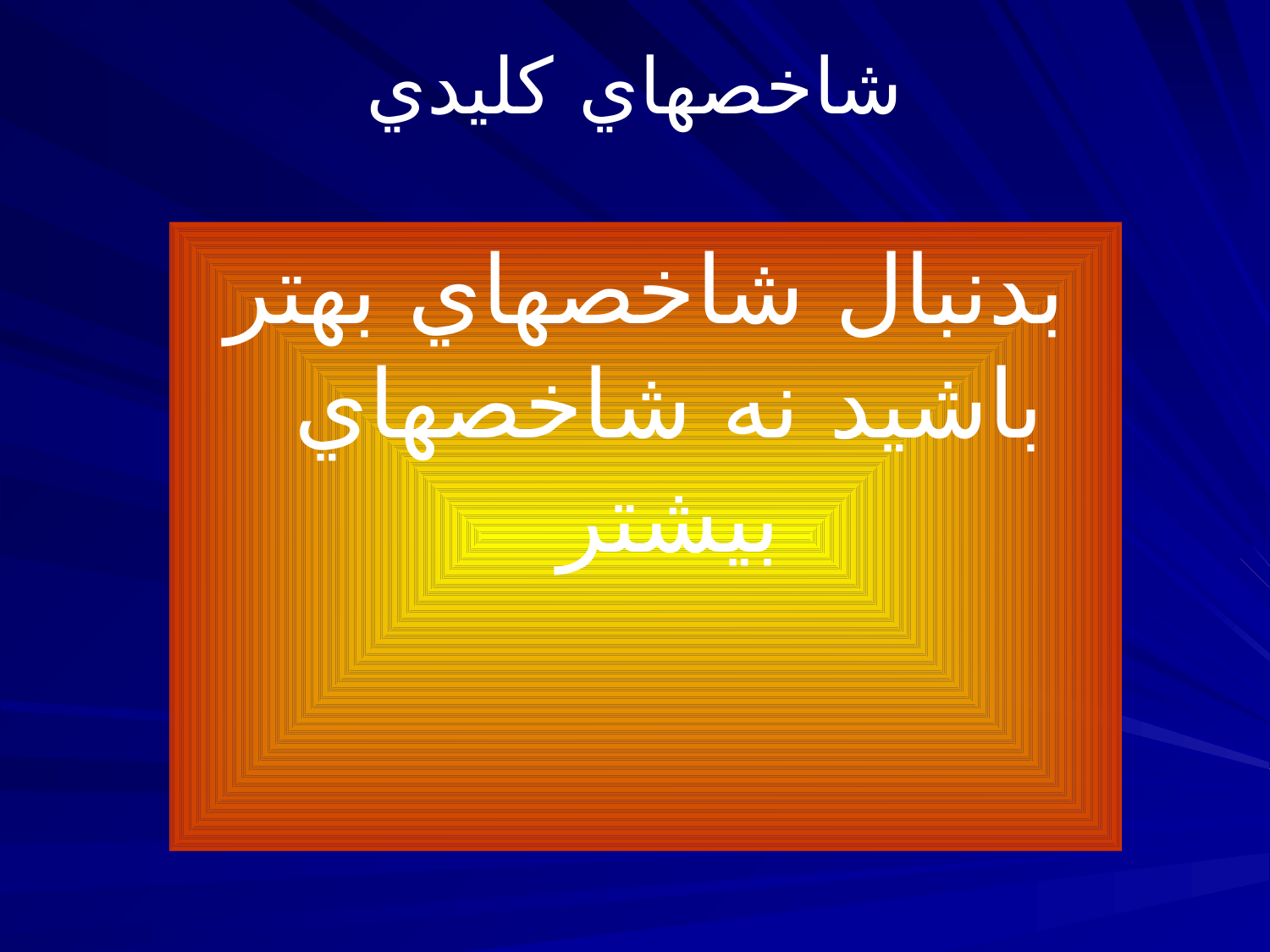

# شاخصهاي کليدي
بدنبال شاخصهاي بهتر باشيد نه شاخصهاي بيشتر